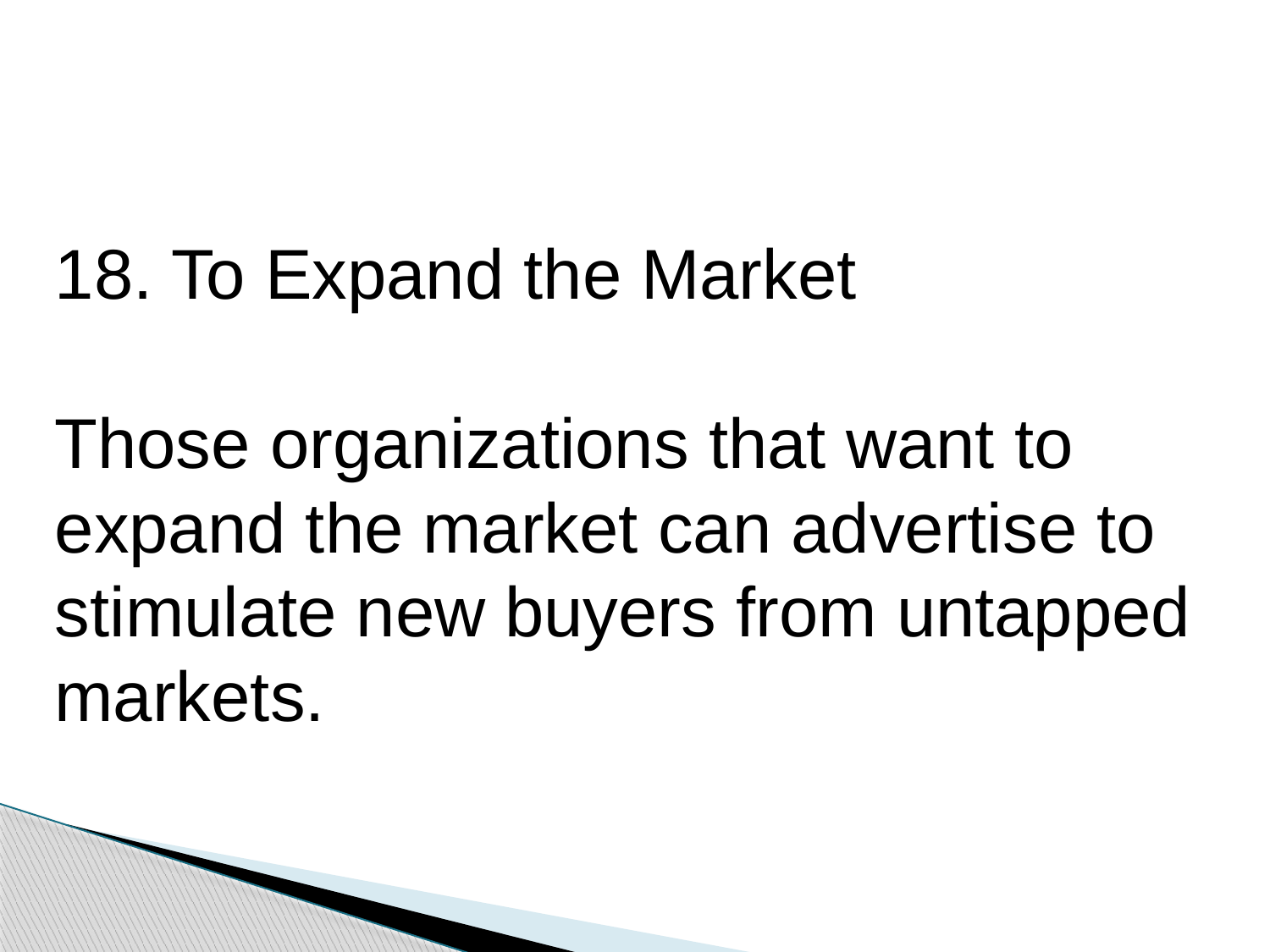

18. To Expand the Market

Those organizations that want to expand the market can advertise to stimulate new buyers from untapped markets.